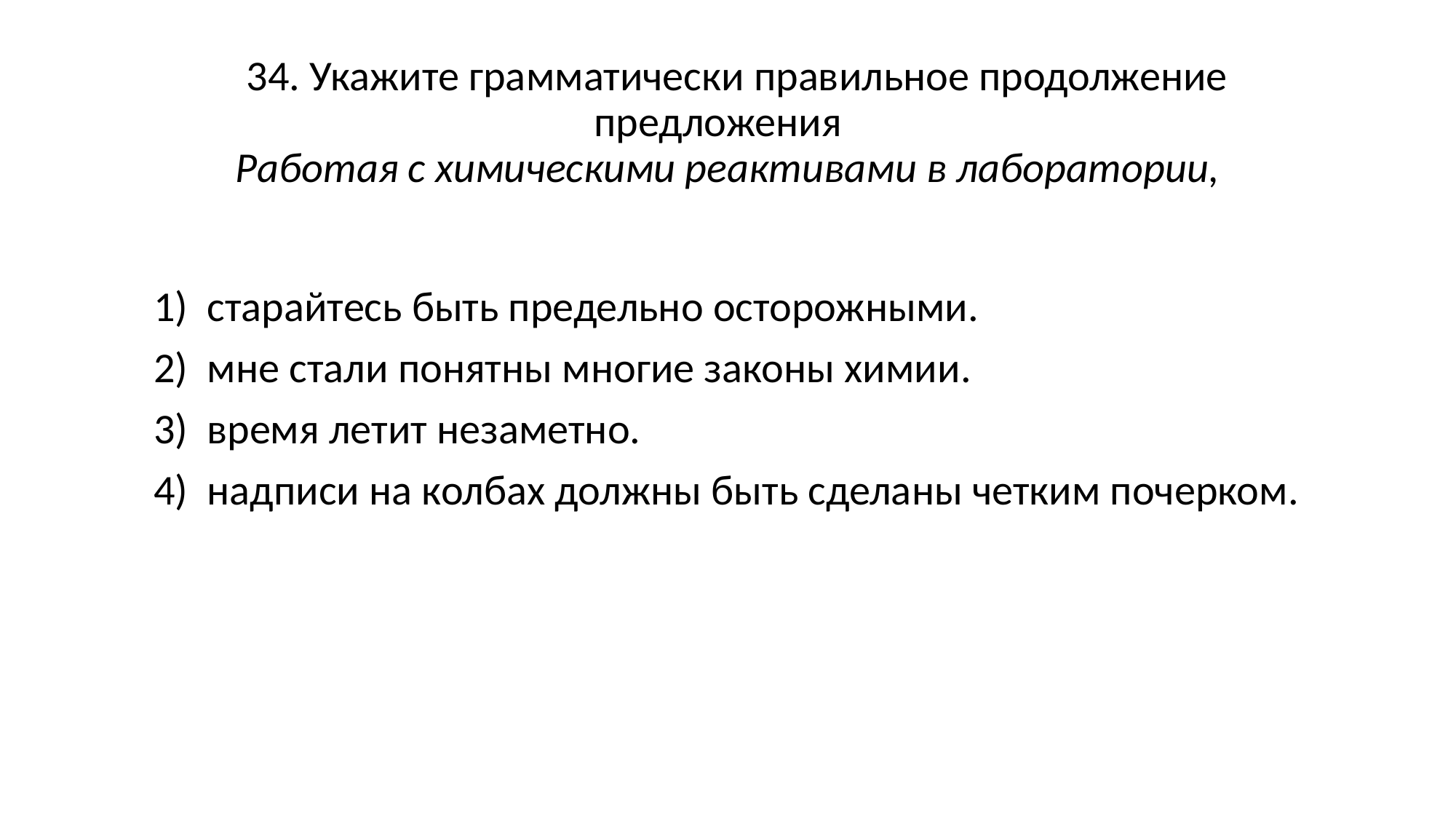

# 34. Укажите грамматически правильное продолжение предложения Работая с химическими реактивами в лаборатории,
1)  старайтесь быть предельно осторожными.
2)  мне стали понятны многие законы химии.
3)  время летит незаметно.
4)  надписи на колбах должны быть сделаны четким почерком.